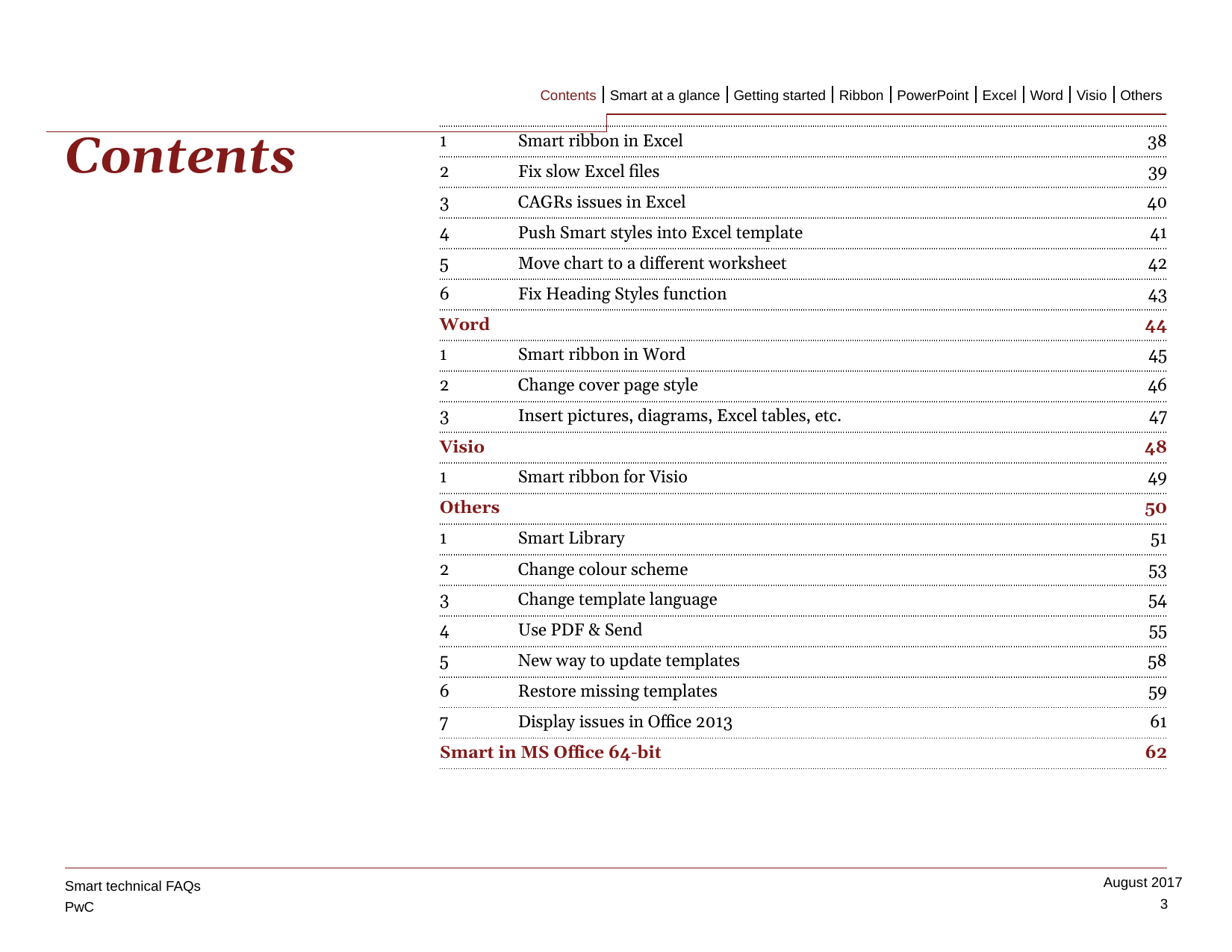

Contents
Smart at a glance
Getting started
Ribbon
PowerPoint
Excel
Word
Visio
Others
Contents
| 1 Smart ribbon in Excel | 38 |
| --- | --- |
| 2 Fix slow Excel files | 39 |
| 3 CAGRs issues in Excel | 40 |
| 4 Push Smart styles into Excel template | 41 |
| 5 Move chart to a different worksheet | 42 |
| 6 Fix Heading Styles function | 43 |
| Word | 44 |
| 1 Smart ribbon in Word | 45 |
| 2 Change cover page style | 46 |
| 3 Insert pictures, diagrams, Excel tables, etc. | 47 |
| Visio | 48 |
| 1 Smart ribbon for Visio | 49 |
| Others | 50 |
| 1 Smart Library | 51 |
| 2 Change colour scheme | 53 |
| 3 Change template language | 54 |
| 4 Use PDF & Send | 55 |
| 5 New way to update templates | 58 |
| 6 Restore missing templates | 59 |
| 7 Display issues in Office 2013 | 61 |
| Smart in MS Office 64-bit | 62 |

Smart technical FAQs
3